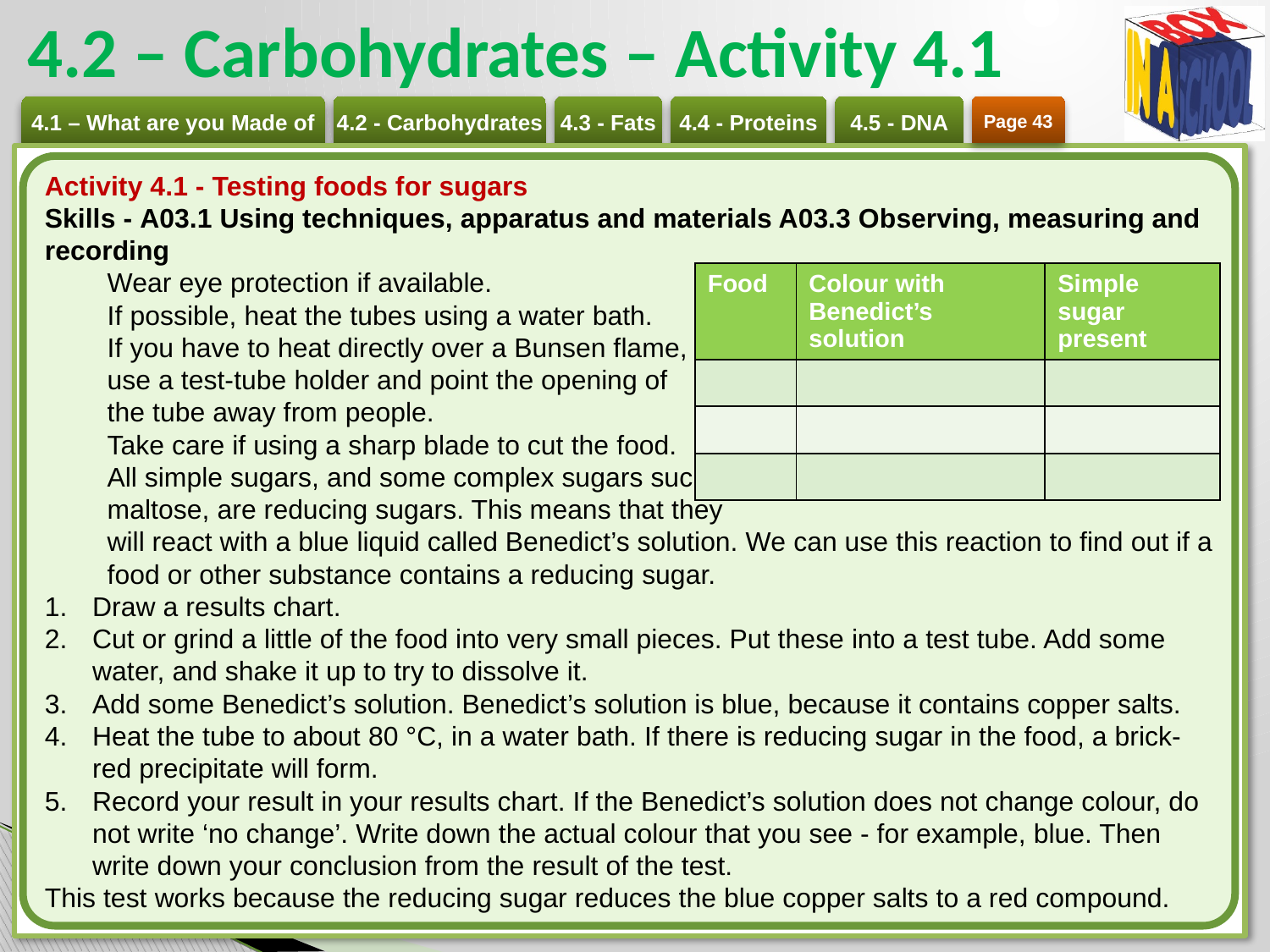

# 4.2 – Carbohydrates – Activity 4.1
Page 43
Activity 4.1 - Testing foods for sugars
Skills - A03.1 Using techniques, apparatus and materials A03.3 Observing, measuring and recording
Wear eye protection if available.
If possible, heat the tubes using a water bath.
If you have to heat directly over a Bunsen flame,
use a test-tube holder and point the opening of
the tube away from people.
Take care if using a sharp blade to cut the food.
All simple sugars, and some complex sugars such as
maltose, are reducing sugars. This means that they
will react with a blue liquid called Benedict’s solution. We can use this reaction to find out if a food or other substance contains a reducing sugar.
Draw a results chart.
Cut or grind a little of the food into very small pieces. Put these into a test tube. Add some water, and shake it up to try to dissolve it.
Add some Benedict’s solution. Benedict’s solution is blue, because it contains copper salts.
Heat the tube to about 80 °C, in a water bath. If there is reducing sugar in the food, a brick- red precipitate will form.
Record your result in your results chart. If the Benedict’s solution does not change colour, do not write ‘no change’. Write down the actual colour that you see - for example, blue. Then write down your conclusion from the result of the test.
This test works because the reducing sugar reduces the blue copper salts to a red compound.
| Food | Colour with Benedict’s solution | Simple sugar present |
| --- | --- | --- |
|  |  |  |
|  |  |  |
|  |  |  |